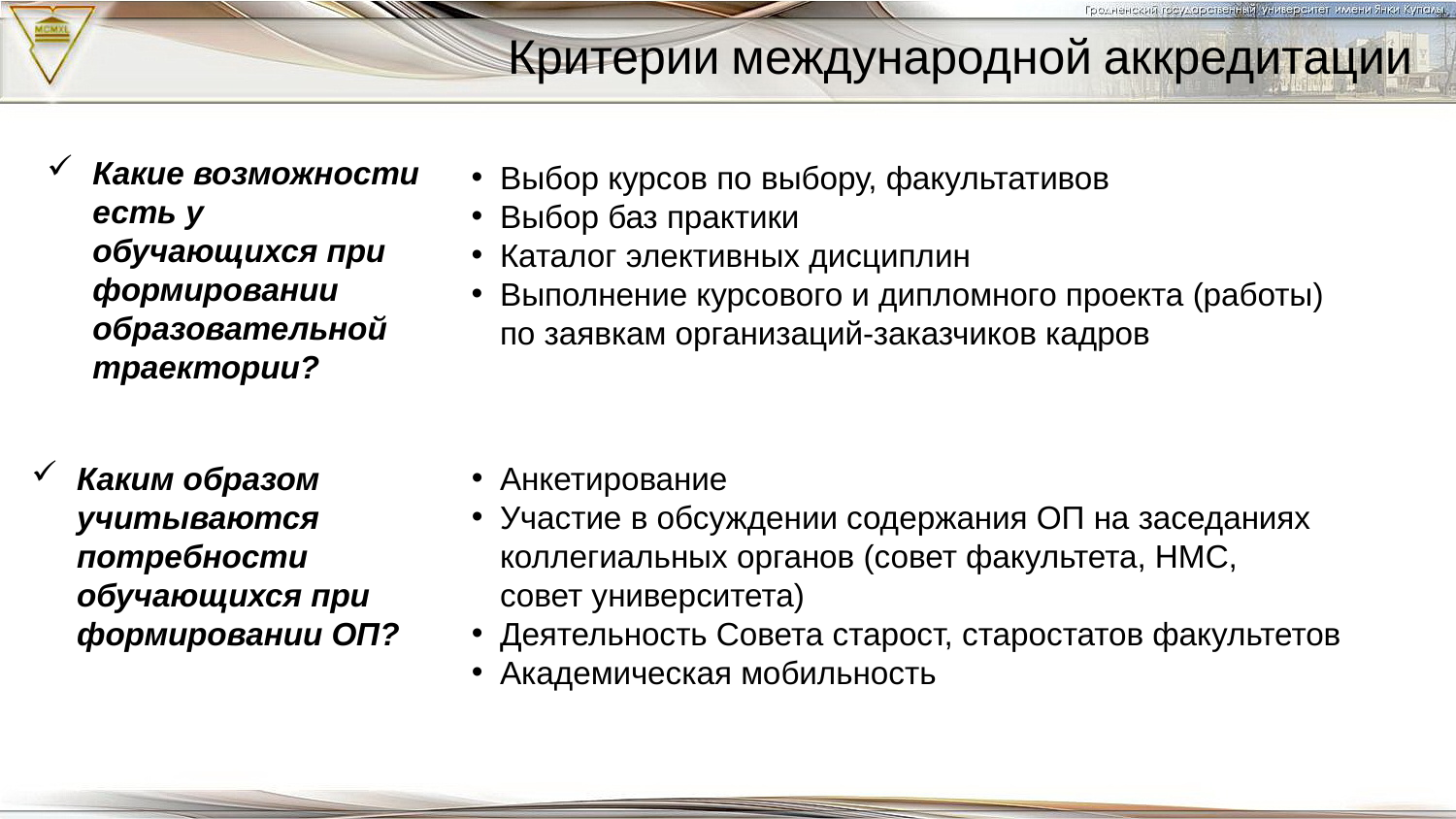

Критерии международной аккредитации
Какие возможности есть у обучающихся при формировании образовательной траектории?
Выбор курсов по выбору, факультативов
Выбор баз практики
Каталог элективных дисциплин
Выполнение курсового и дипломного проекта (работы)
по заявкам организаций-заказчиков кадров
Каким образом учитываются потребности обучающихся при формировании ОП?
Анкетирование
Участие в обсуждении содержания ОП на заседаниях коллегиальных органов (совет факультета, НМС,
совет университета)
Деятельность Совета старост, старостатов факультетов
Академическая мобильность